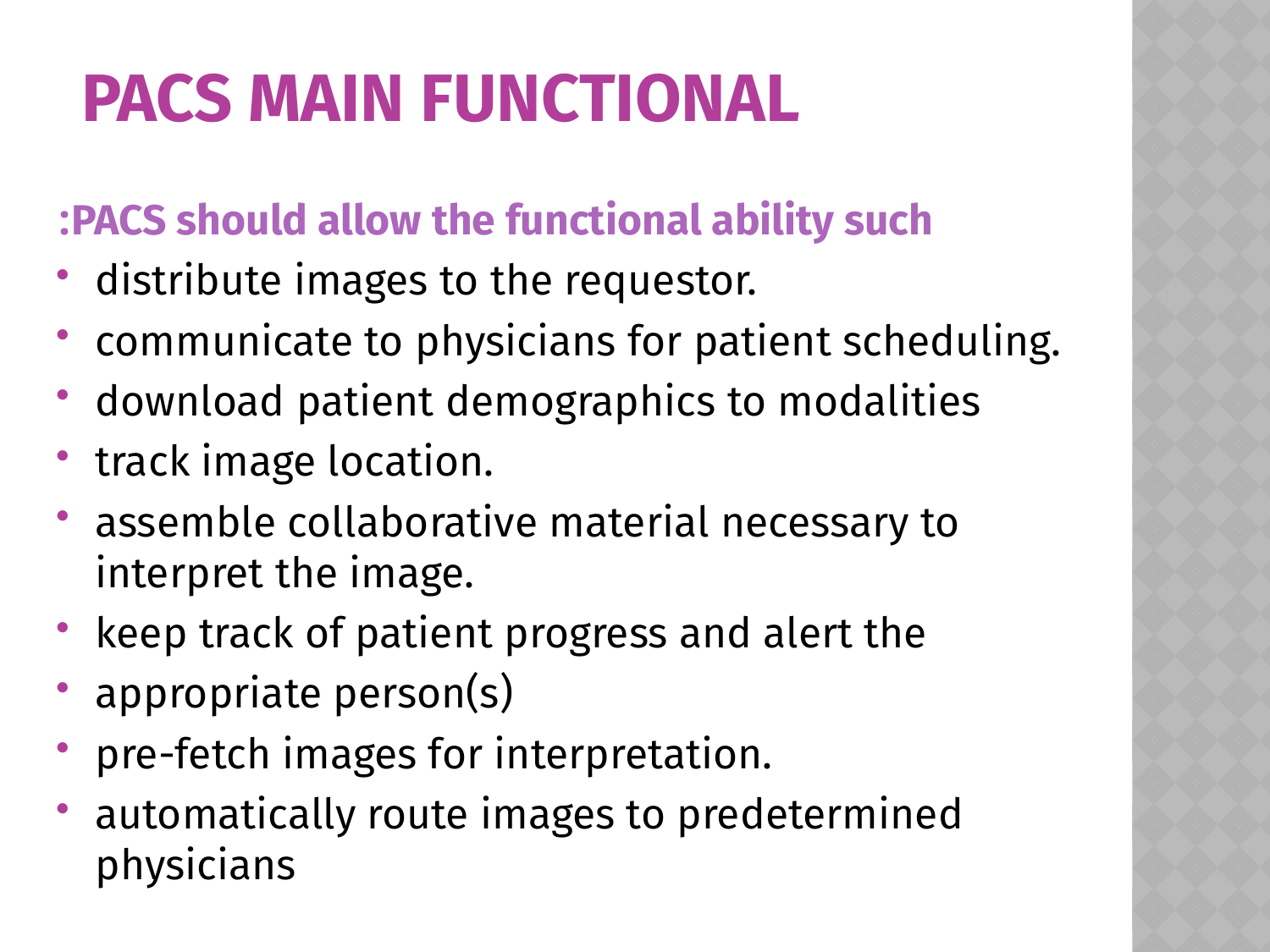

# PACS main functional
PACS should allow the functional ability such:
distribute images to the requestor.
communicate to physicians for patient scheduling.
download patient demographics to modalities
track image location.
assemble collaborative material necessary to interpret the image.
keep track of patient progress and alert the
appropriate person(s)
pre-fetch images for interpretation.
automatically route images to predetermined physicians